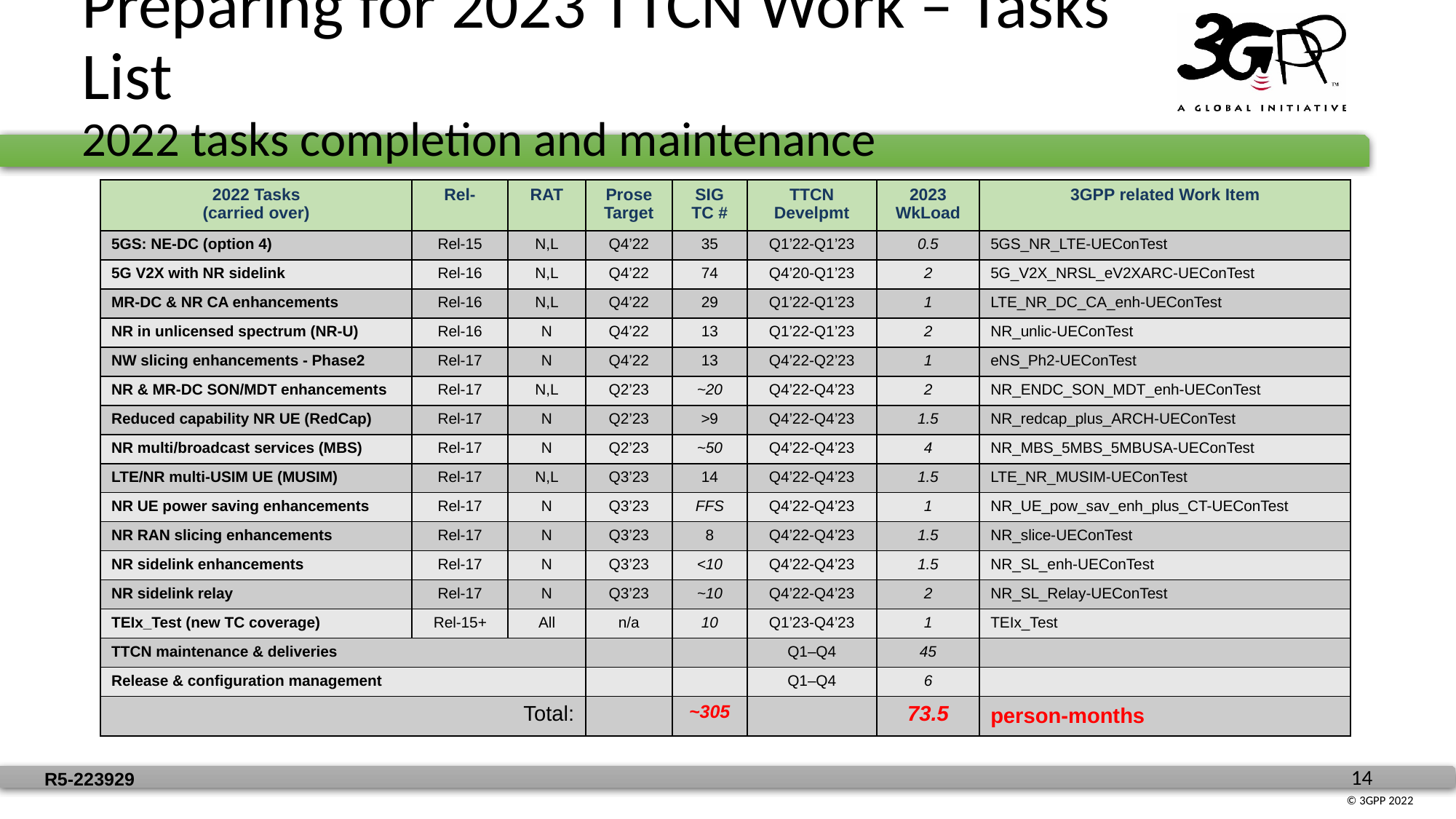

Preparing for 2023 TTCN Work – Tasks List
2022 tasks completion and maintenance
| 2022 Tasks (carried over) | Rel- | RAT | Prose Target | SIG TC # | TTCN Develpmt | 2023 WkLoad | 3GPP related Work Item |
| --- | --- | --- | --- | --- | --- | --- | --- |
| 5GS: NE-DC (option 4) | Rel-15 | N,L | Q4’22 | 35 | Q1’22-Q1’23 | 0.5 | 5GS\_NR\_LTE-UEConTest |
| 5G V2X with NR sidelink | Rel-16 | N,L | Q4’22 | 74 | Q4’20-Q1’23 | 2 | 5G\_V2X\_NRSL\_eV2XARC-UEConTest |
| MR-DC & NR CA enhancements | Rel-16 | N,L | Q4’22 | 29 | Q1’22-Q1’23 | 1 | LTE\_NR\_DC\_CA\_enh-UEConTest |
| NR in unlicensed spectrum (NR-U) | Rel-16 | N | Q4’22 | 13 | Q1’22-Q1’23 | 2 | NR\_unlic-UEConTest |
| NW slicing enhancements - Phase2 | Rel-17 | N | Q4’22 | 13 | Q4’22-Q2’23 | 1 | eNS\_Ph2-UEConTest |
| NR & MR-DC SON/MDT enhancements | Rel-17 | N,L | Q2’23 | ~20 | Q4’22-Q4’23 | 2 | NR\_ENDC\_SON\_MDT\_enh-UEConTest |
| Reduced capability NR UE (RedCap) | Rel-17 | N | Q2’23 | >9 | Q4’22-Q4’23 | 1.5 | NR\_redcap\_plus\_ARCH-UEConTest |
| NR multi/broadcast services (MBS) | Rel-17 | N | Q2’23 | ~50 | Q4’22-Q4’23 | 4 | NR\_MBS\_5MBS\_5MBUSA-UEConTest |
| LTE/NR multi-USIM UE (MUSIM) | Rel-17 | N,L | Q3’23 | 14 | Q4’22-Q4’23 | 1.5 | LTE\_NR\_MUSIM-UEConTest |
| NR UE power saving enhancements | Rel-17 | N | Q3’23 | FFS | Q4’22-Q4’23 | 1 | NR\_UE\_pow\_sav\_enh\_plus\_CT-UEConTest |
| NR RAN slicing enhancements | Rel-17 | N | Q3’23 | 8 | Q4’22-Q4’23 | 1.5 | NR\_slice-UEConTest |
| NR sidelink enhancements | Rel-17 | N | Q3’23 | <10 | Q4’22-Q4’23 | 1.5 | NR\_SL\_enh-UEConTest |
| NR sidelink relay | Rel-17 | N | Q3’23 | ~10 | Q4’22-Q4’23 | 2 | NR\_SL\_Relay-UEConTest |
| TEIx\_Test (new TC coverage) | Rel-15+ | All | n/a | 10 | Q1’23-Q4’23 | 1 | TEIx\_Test |
| TTCN maintenance & deliveries |  |  |  |  | Q1–Q4 | 45 |  |
| Release & configuration management |  |  |  |  | Q1–Q4 | 6 |  |
| Total: |  |  |  | ~305 |  | 73.5 | person-months |